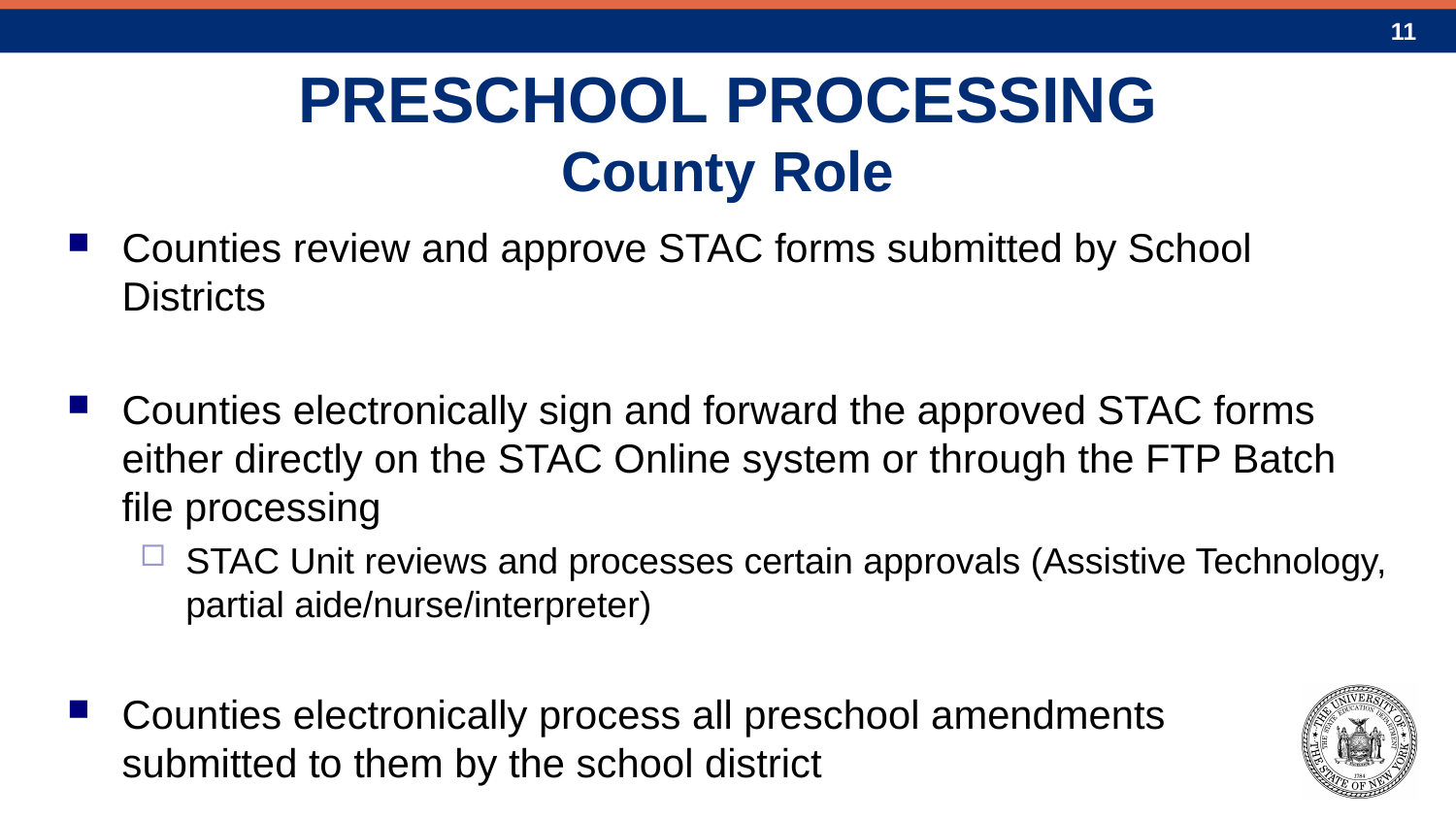

# PRESCHOOL PROCESSING County Role
Counties review and approve STAC forms submitted by School Districts

Counties electronically sign and forward the approved STAC forms either directly on the STAC Online system or through the FTP Batch file processing
STAC Unit reviews and processes certain approvals (Assistive Technology, partial aide/nurse/interpreter)

Counties electronically process all preschool amendments      submitted to them by the school district